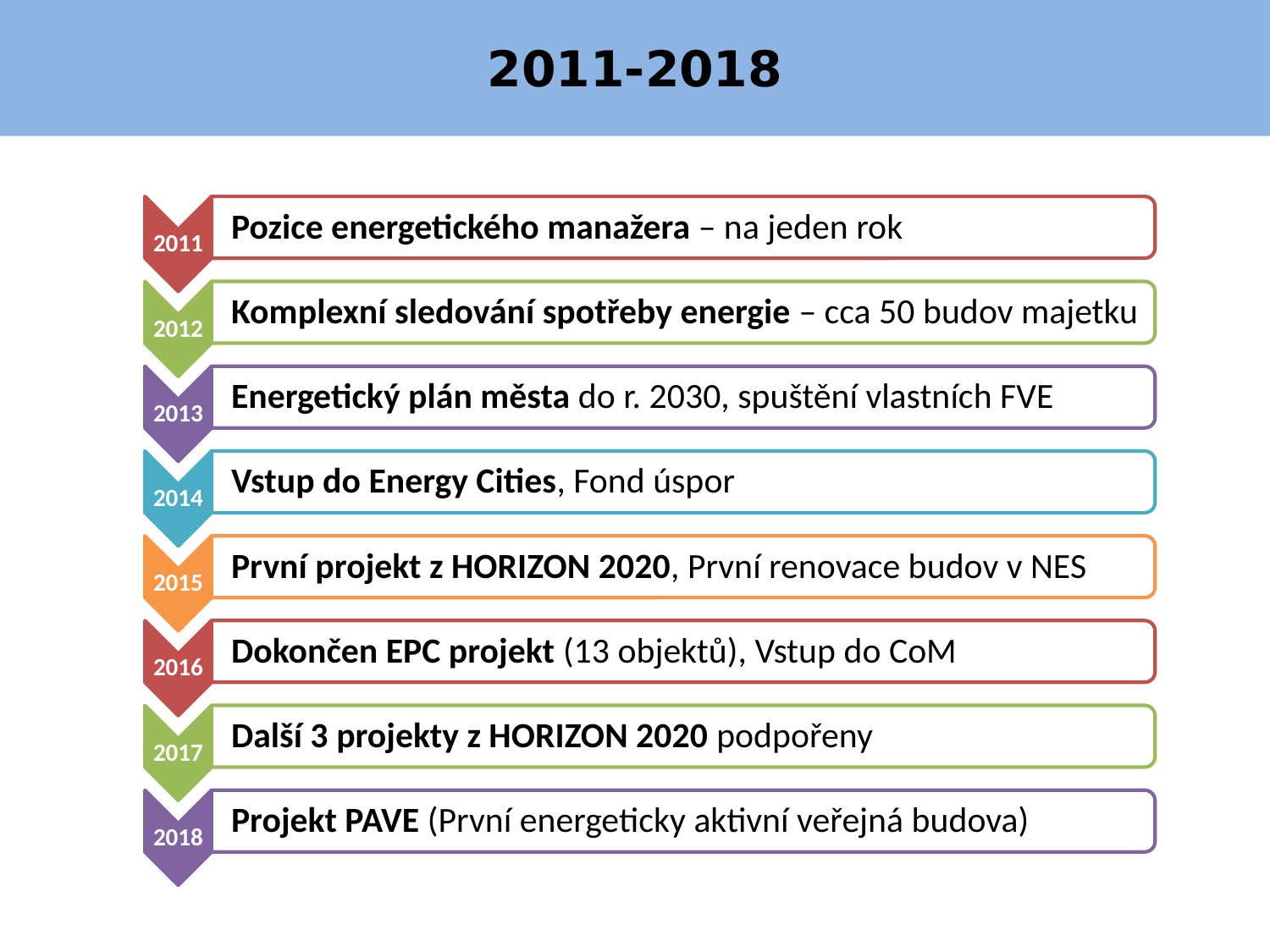

2011-2018

2011
Pozice energetického manažera – na jeden rok
2012
Komplexní sledování spotřeby energie – cca 50 budov majetku
2013
Energetický plán města do r. 2030, spuštění vlastních FVE
2014
Vstup do Energy Cities, Fond úspor
2015
První projekt z HORIZON 2020, První renovace budov v NES
2016
Dokončen EPC projekt (13 objektů), Vstup do CoM
2017
Další 3 projekty z HORIZON 2020 podpořeny
2018
Projekt PAVE (První energeticky aktivní veřejná budova)